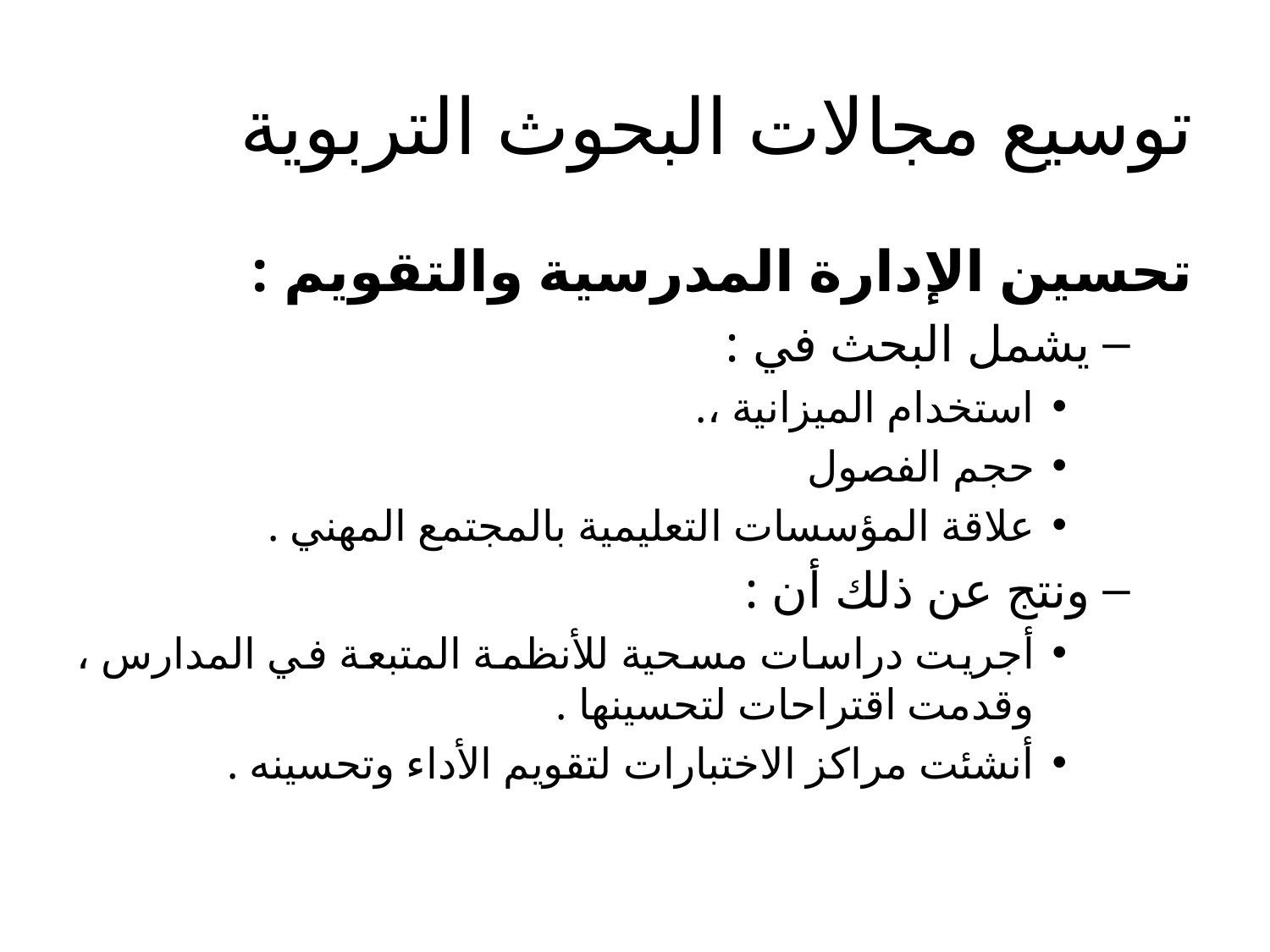

# توسيع مجالات البحوث التربوية
تحسين الإدارة المدرسية والتقويم :
يشمل البحث في :
استخدام الميزانية ،.
حجم الفصول
علاقة المؤسسات التعليمية بالمجتمع المهني .
ونتج عن ذلك أن :
أجريت دراسات مسحية للأنظمة المتبعة في المدارس ، وقدمت اقتراحات لتحسينها .
أنشئت مراكز الاختبارات لتقويم الأداء وتحسينه .